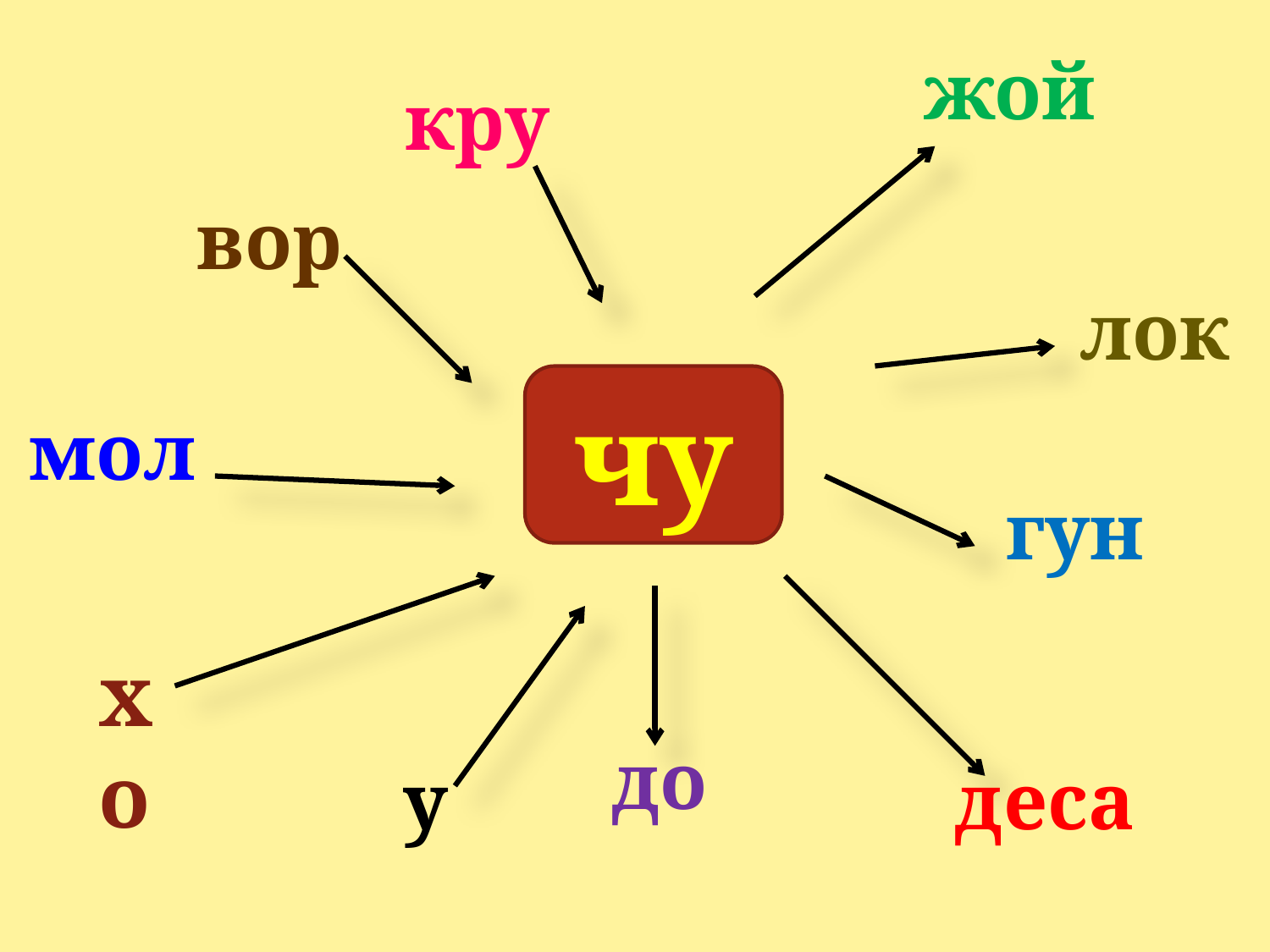

жой
кру
вор
лок
чу
мол
гун
хо
до
у
деса